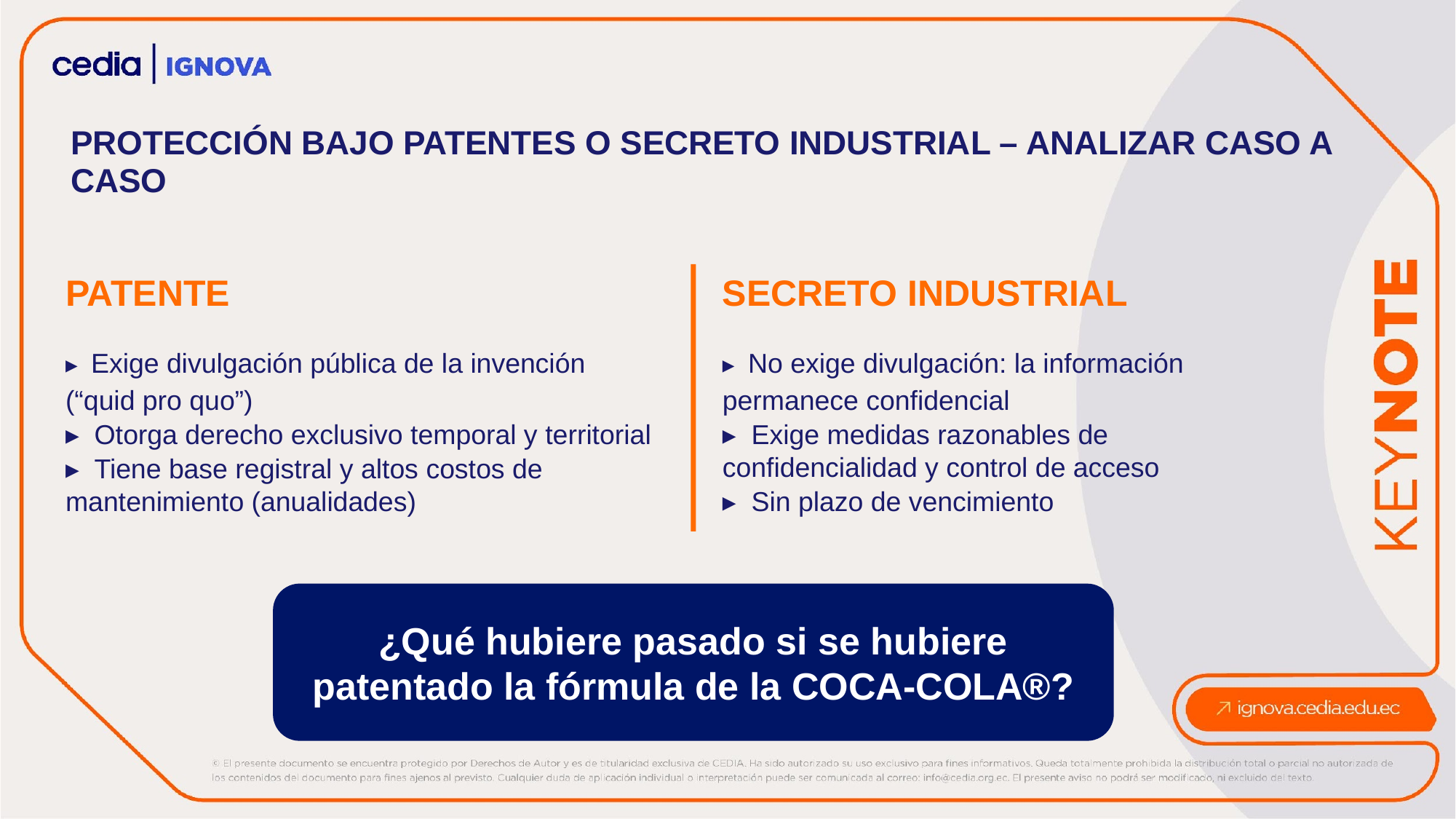

PROTECCIÓN BAJO PATENTES O SECRETO INDUSTRIAL – ANALIZAR CASO A CASO

PATENTE

SECRETO INDUSTRIAL
▸  No exige divulgación: la información permanece confidencial
▸  Exige medidas razonables de confidencialidad y control de acceso
▸  Sin plazo de vencimiento

▸  Exige divulgación pública de la invención (“quid pro quo”)
▸  Otorga derecho exclusivo temporal y territorial
▸  Tiene base registral y altos costos de mantenimiento (anualidades)
¿Qué hubiere pasado si se hubiere patentado la fórmula de la COCA-COLA®?